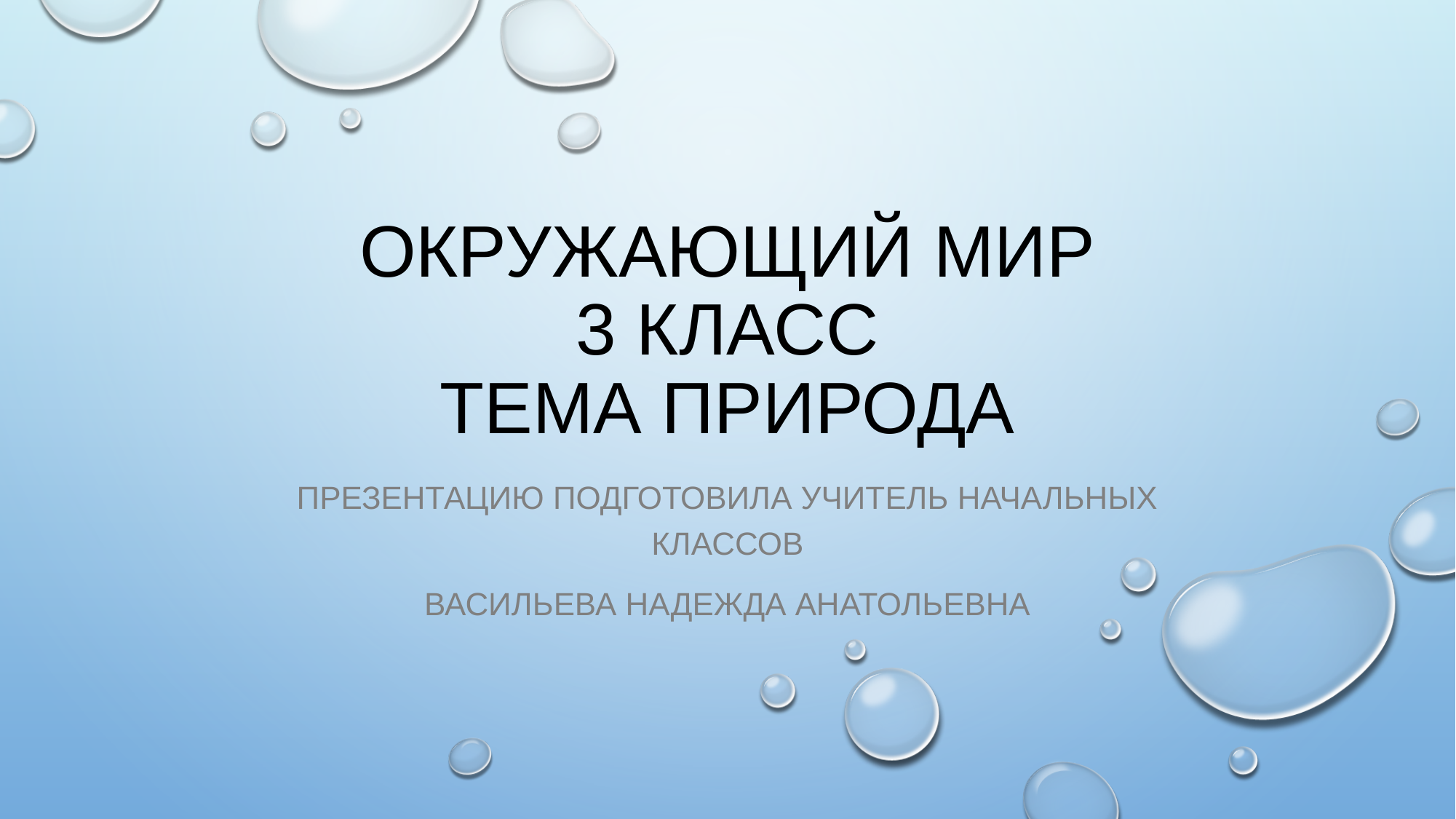

# Окружающий мир 3 класс Тема Природа
Презентацию подготовила учитель начальных классов
Васильева надежда Анатольевна